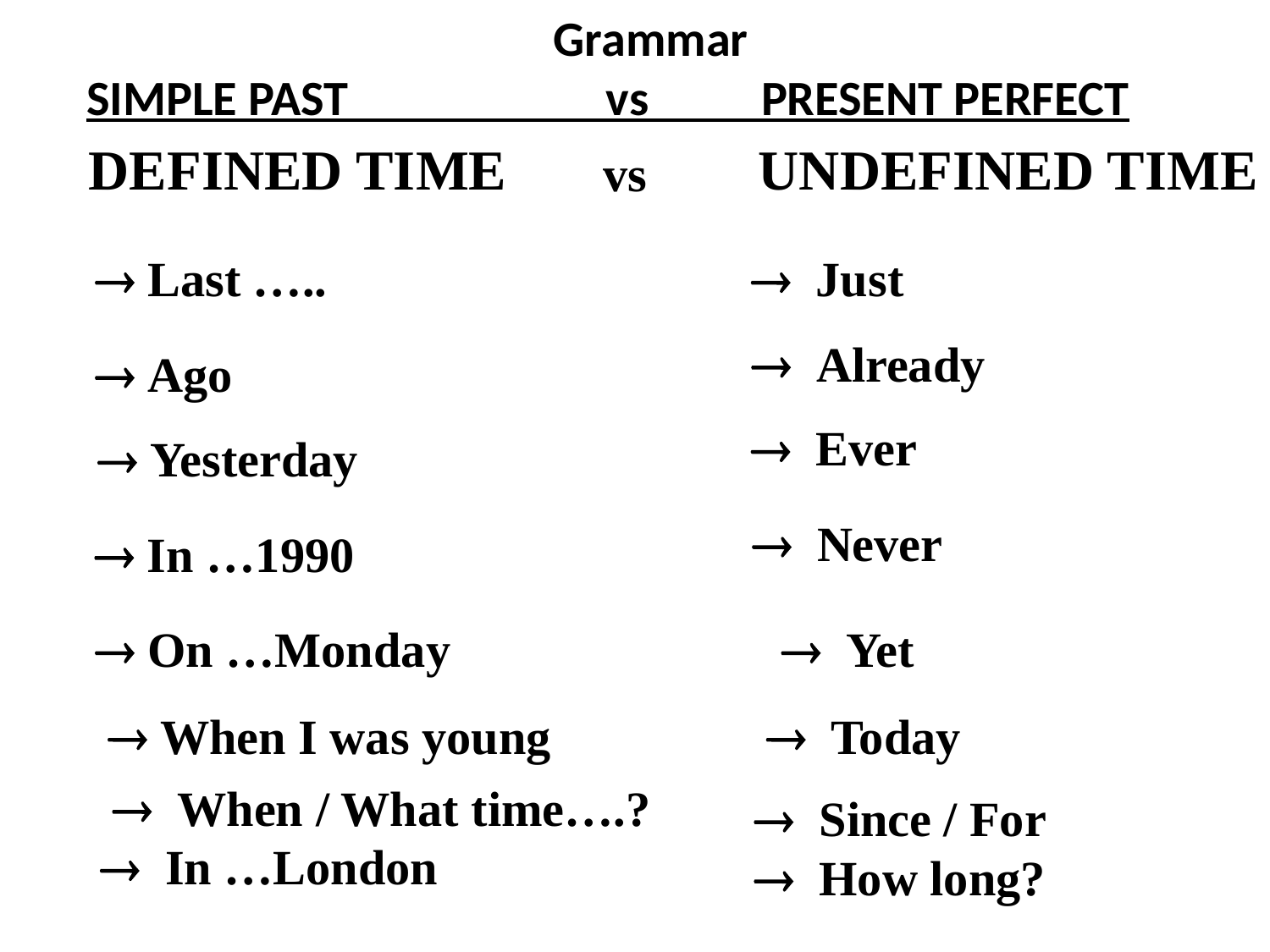

Grammar
SIMPLE PAST                       vs          PRESENT PERFECT
DEFINED TIME
UNDEFINED TIME
vs
→ Last …..
→  Just
→  Already
→ Ago
→  Ever
→ Yesterday
→  Never
→ In …1990
→ On …Monday
→  Yet
 → When I was young
 →  Today
 → When / What time….?
→ In …London
→ Since / For
→ How long?